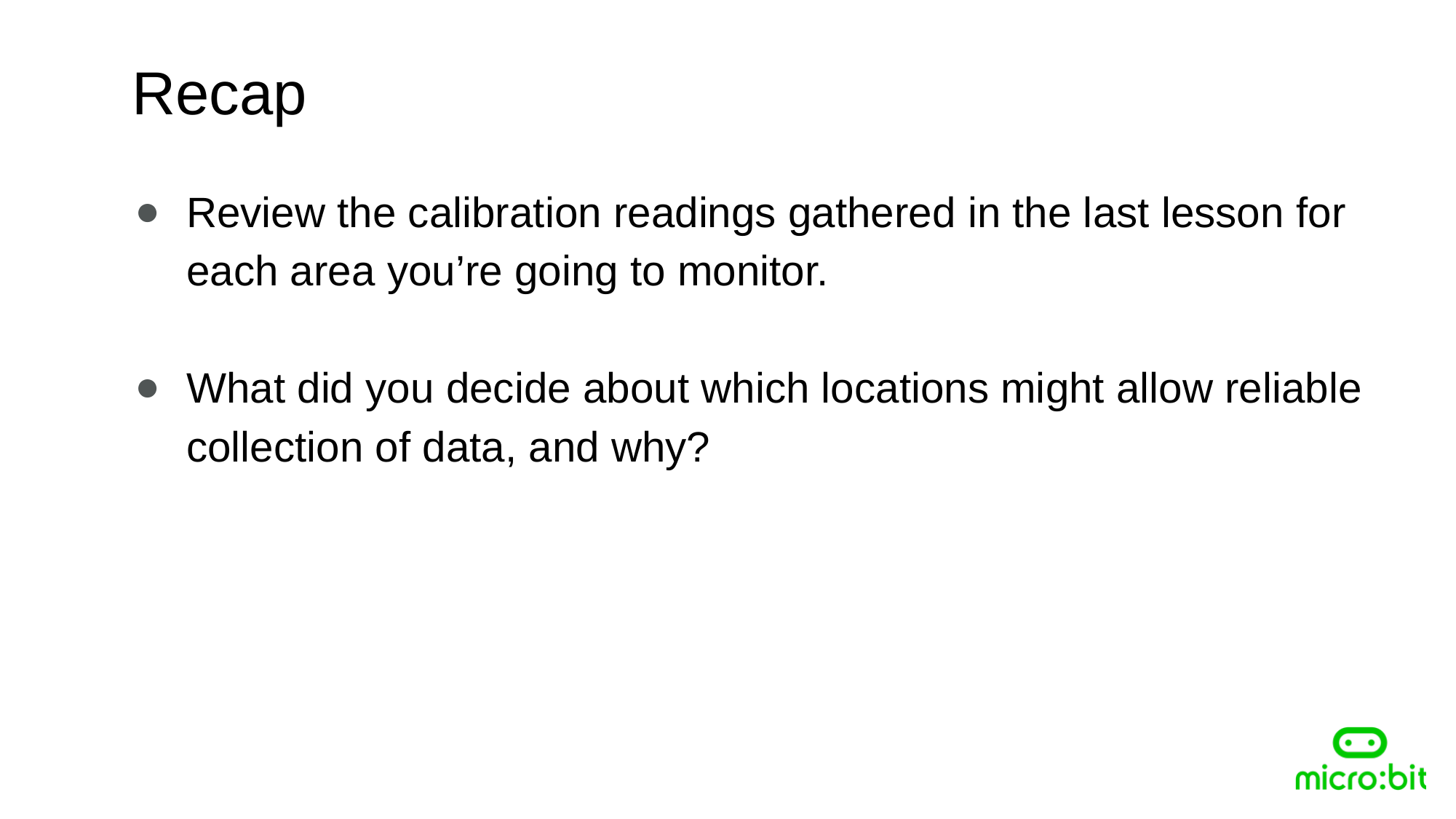

Recap

Review the calibration readings gathered in the last lesson for each area you’re going to monitor.

What did you decide about which locations might allow reliable collection of data, and why?